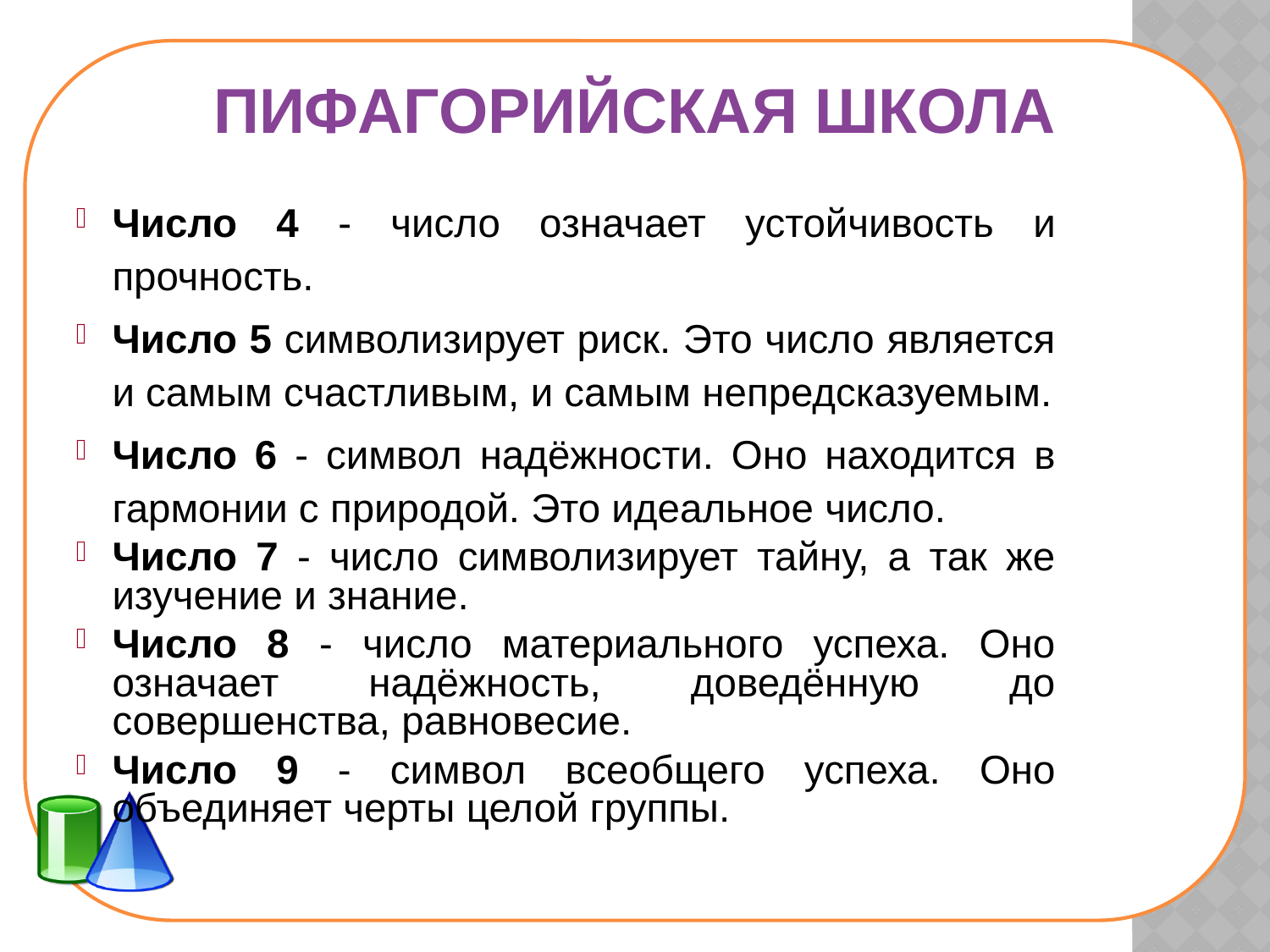

# Пифагорийская школа
Число 4 - число означает устойчивость и прочность.
Число 5 символизирует риск. Это число является и самым счастливым, и самым непредсказуемым.
Число 6 - символ надёжности. Оно находится в гармонии с природой. Это идеальное число.
Число 7 - число символизирует тайну, а так же изучение и знание.
Число 8 - число материального успеха. Оно означает надёжность, доведённую до совершенства, равновесие.
Число 9 - символ всеобщего успеха. Оно объединяет черты целой группы.